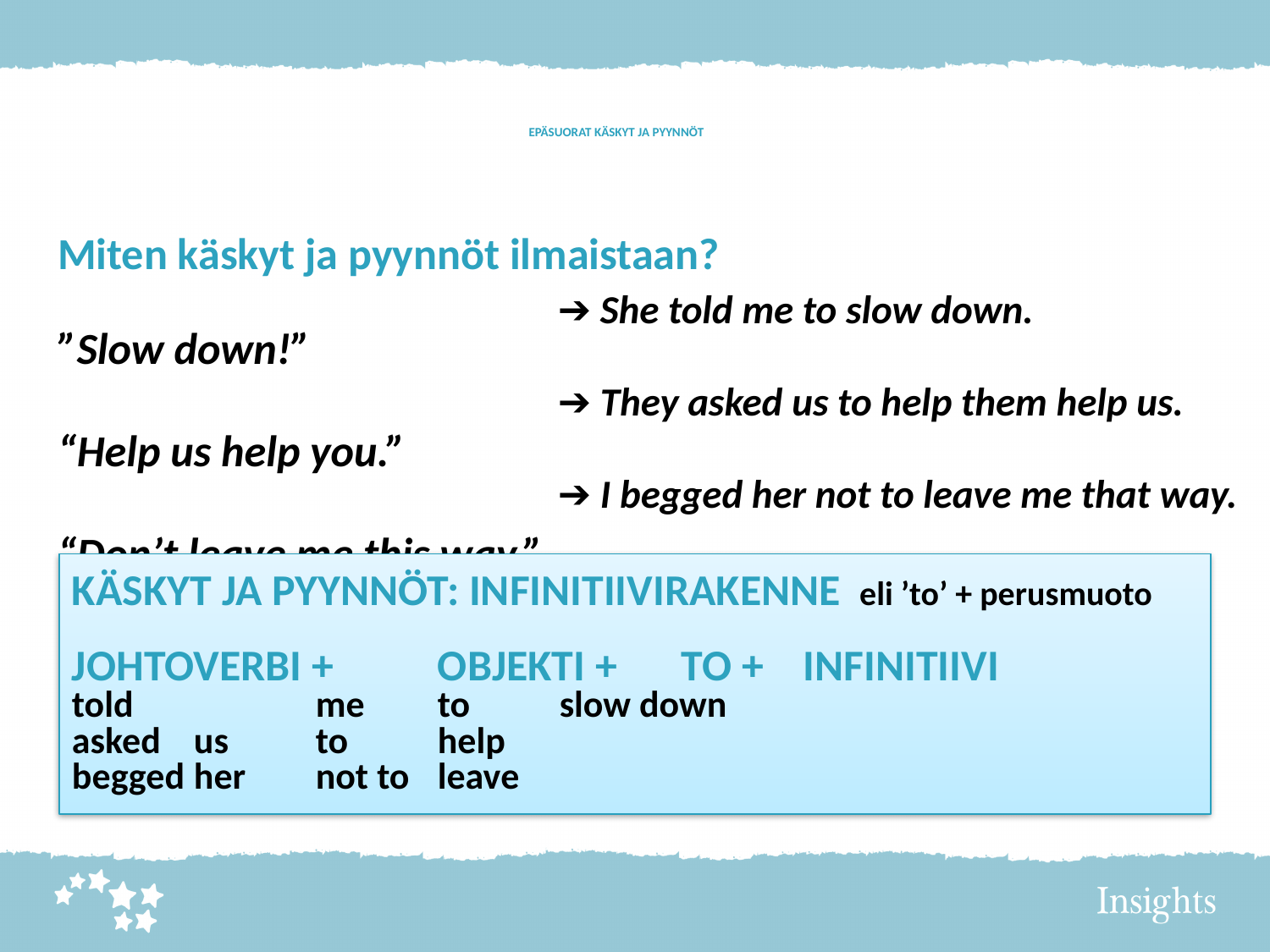

# EPÄSUORAT KÄSKYT JA PYYNNÖT

Miten käskyt ja pyynnöt ilmaistaan?

”Slow down!”

“Help us help you.”

“Don’t leave me this way.”

➔ She told me to slow down.

➔ They asked us to help them help us.

➔ I begged her not to leave me that way.

KÄSKYT JA PYYNNÖT: INFINITIIVIRAKENNE  eli ’to’ + perusmuoto

JOHTOVERBI +	OBJEKTI + 	TO + 	INFINITIIVI
told		   	me		to	slow down
asked 			us		to 	help
begged			her		not to	leave